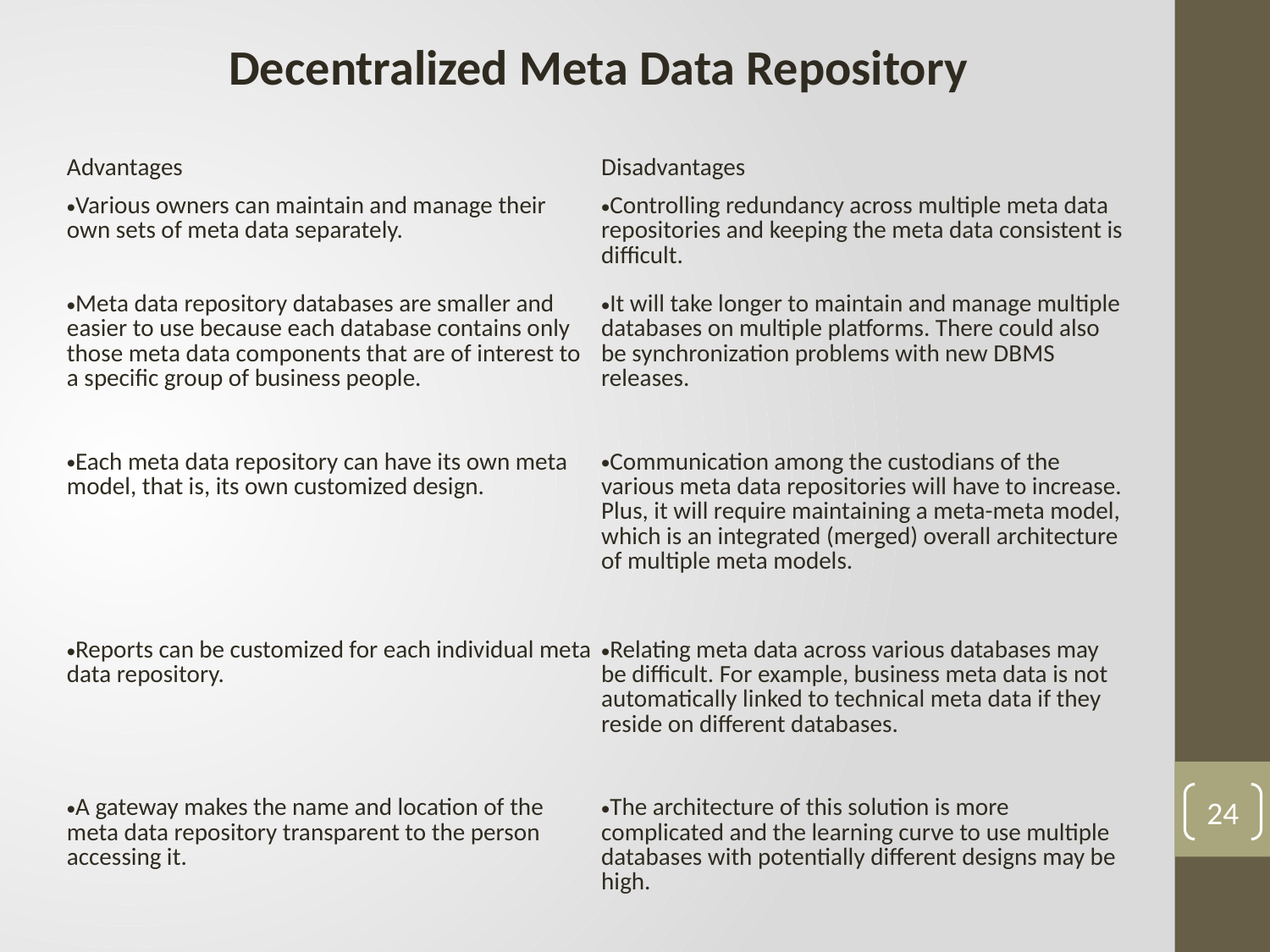

Decentralized Meta Data Repository
| Advantages | Disadvantages |
| --- | --- |
| Various owners can maintain and manage their own sets of meta data separately. | Controlling redundancy across multiple meta data repositories and keeping the meta data consistent is difficult. |
| Meta data repository databases are smaller and easier to use because each database contains only those meta data components that are of interest to a specific group of business people. | It will take longer to maintain and manage multiple databases on multiple platforms. There could also be synchronization problems with new DBMS releases. |
| Each meta data repository can have its own meta model, that is, its own customized design. | Communication among the custodians of the various meta data repositories will have to increase. Plus, it will require maintaining a meta-meta model, which is an integrated (merged) overall architecture of multiple meta models. |
| Reports can be customized for each individual meta data repository. | Relating meta data across various databases may be difficult. For example, business meta data is not automatically linked to technical meta data if they reside on different databases. |
| A gateway makes the name and location of the meta data repository transparent to the person accessing it. | The architecture of this solution is more complicated and the learning curve to use multiple databases with potentially different designs may be high. |
24